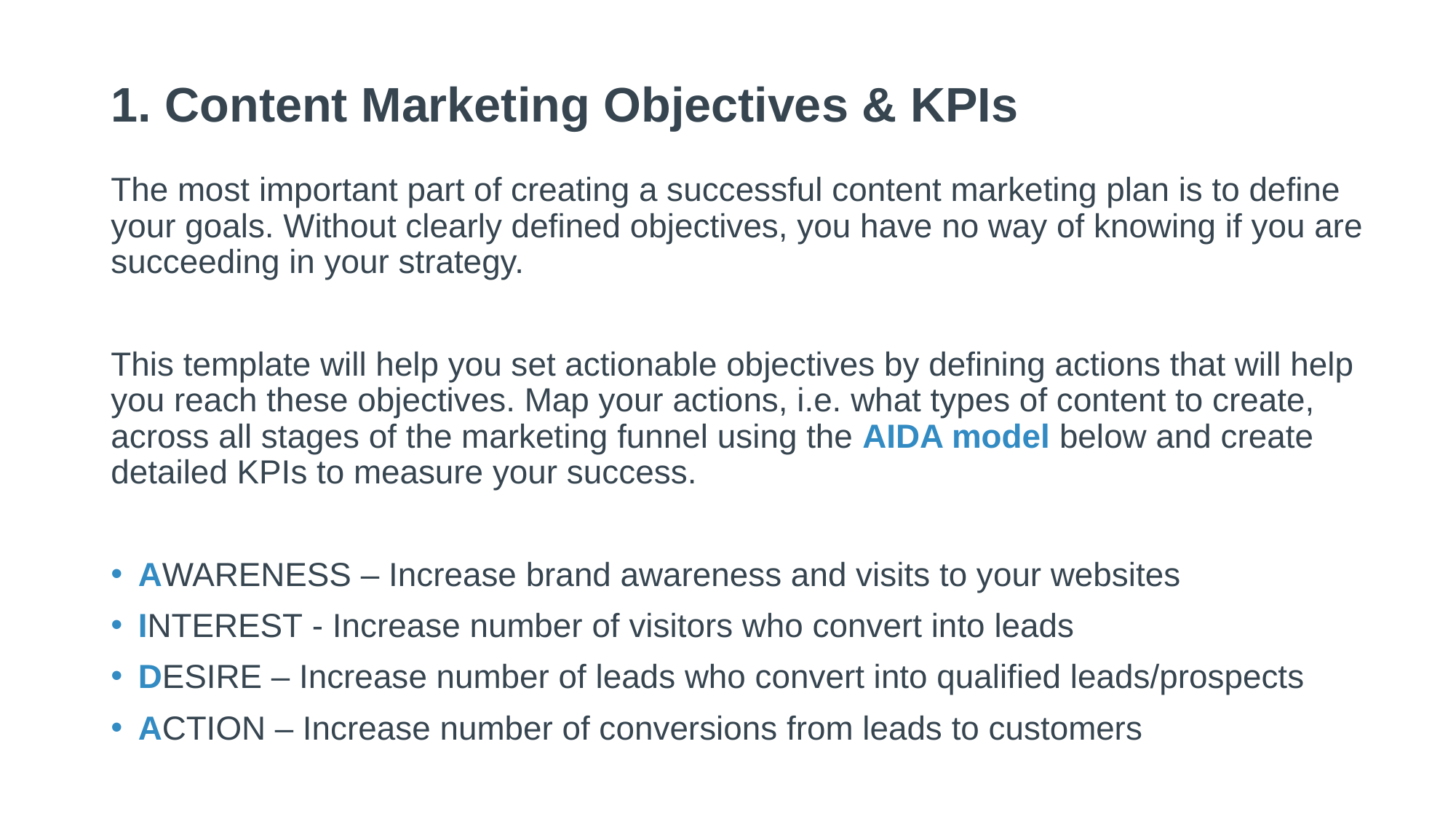

# 1. Content Marketing Objectives & KPIs
The most important part of creating a successful content marketing plan is to define your goals. Without clearly defined objectives, you have no way of knowing if you are succeeding in your strategy.

This template will help you set actionable objectives by defining actions that will help you reach these objectives. Map your actions, i.e. what types of content to create, across all stages of the marketing funnel using the AIDA model below and create detailed KPIs to measure your success.

AWARENESS – Increase brand awareness and visits to your websites
INTEREST - Increase number of visitors who convert into leads
DESIRE – Increase number of leads who convert into qualified leads/prospects
ACTION – Increase number of conversions from leads to customers